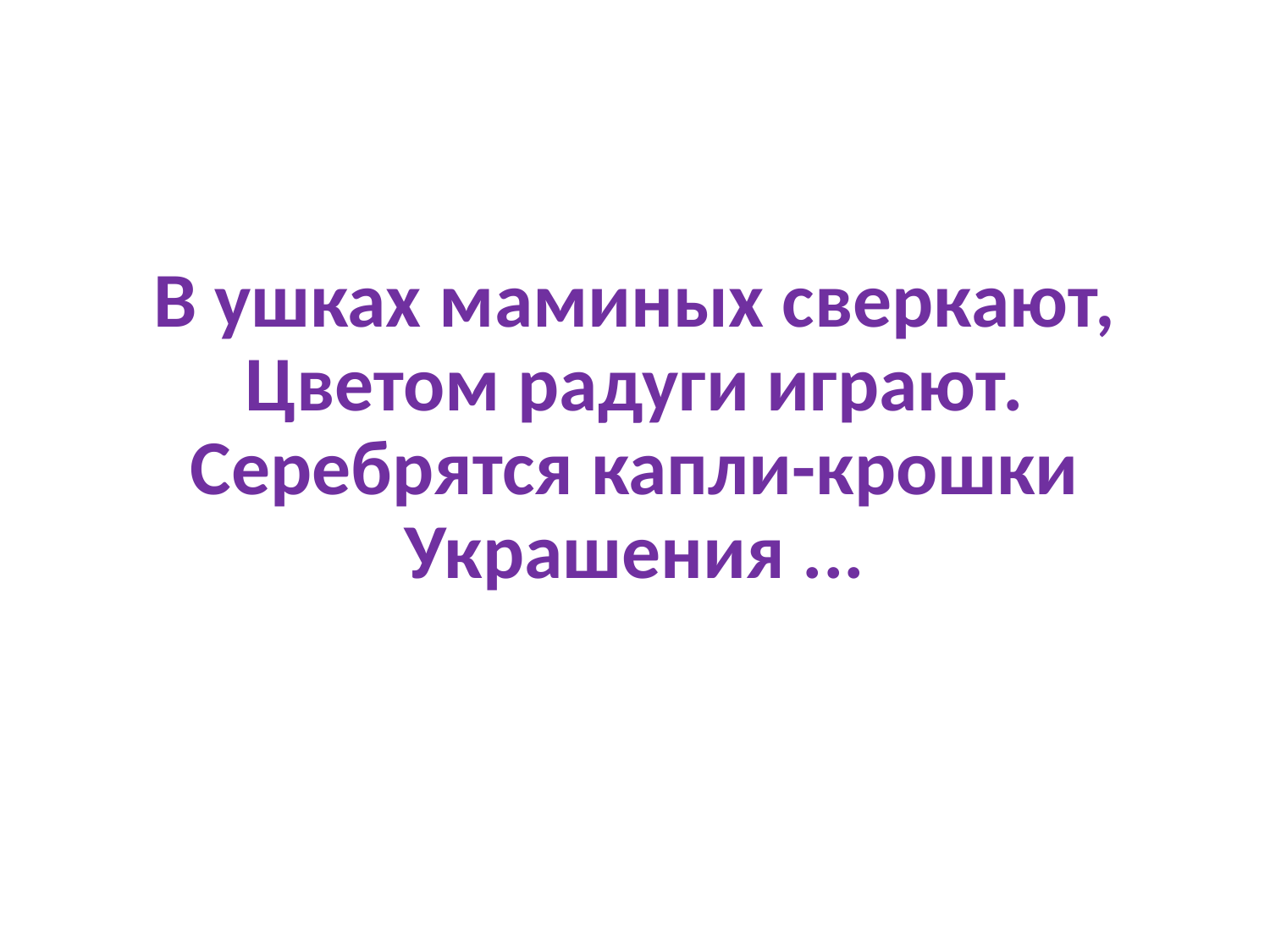

#
В ушках маминых сверкают,
Цветом радуги играют.
Серебрятся капли-крошки
Украшения ...